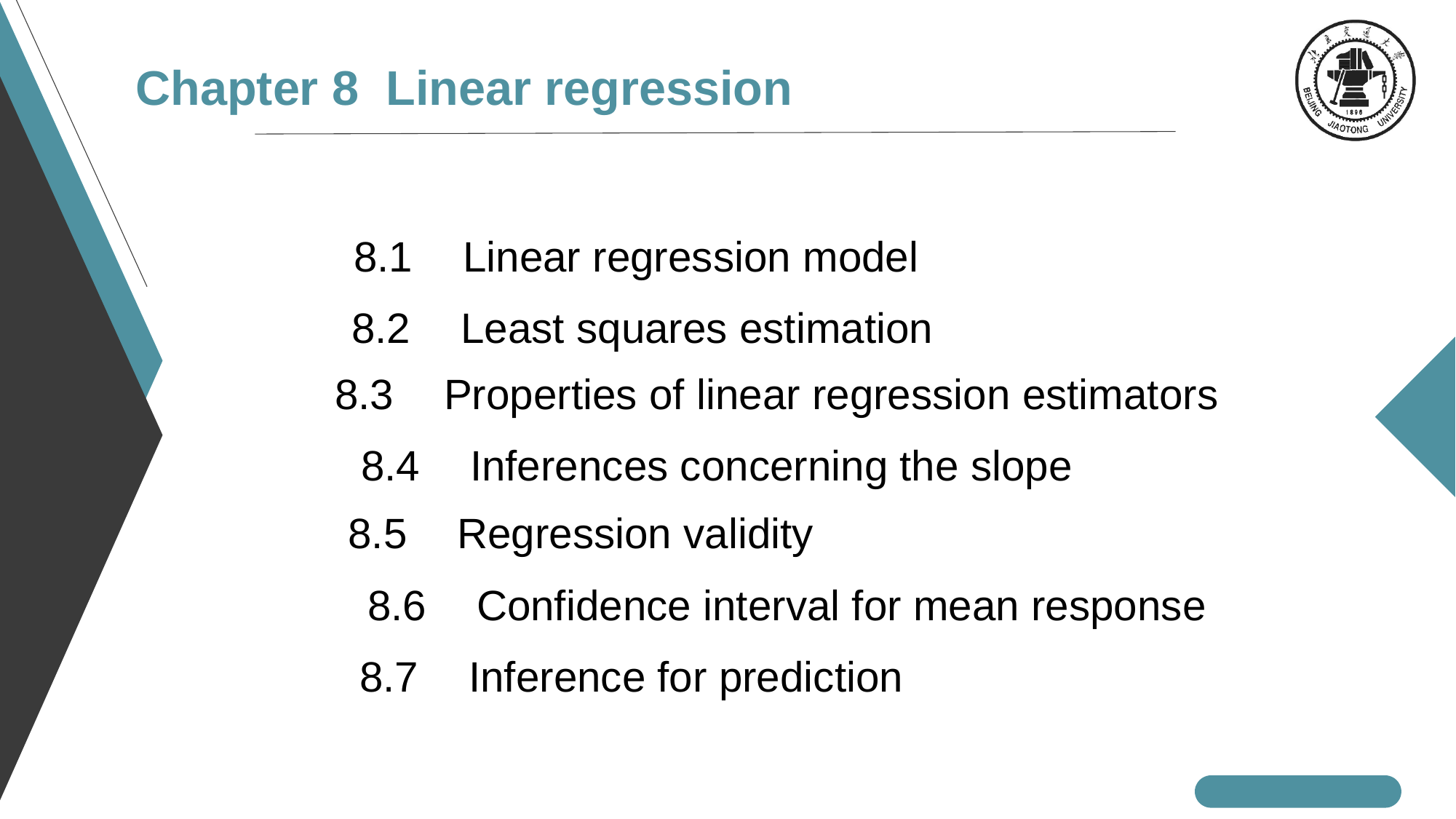

Chapter 8  Linear regression

8.1	Linear regression model

8.2	Least squares estimation

8.3	Properties of linear regression estimators
8.4	Inferences concerning the slope
8.5	Regression validity
8.6	Confidence interval for mean response
8.7	Inference for prediction